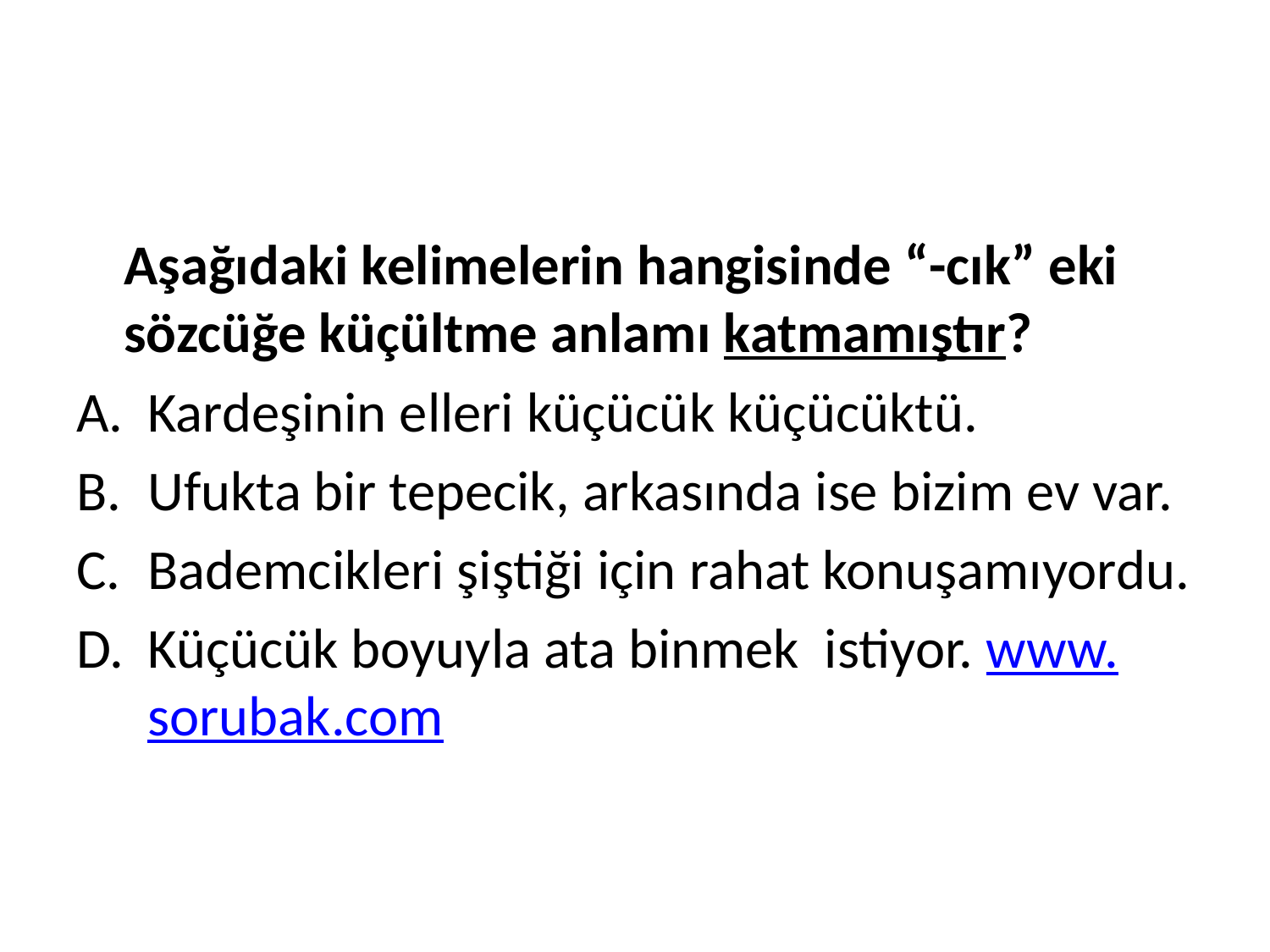

#
	Aşağıdaki kelimelerin hangisinde “-cık” eki sözcüğe küçültme anlamı katmamıştır?
Kardeşinin elleri küçücük küçücüktü.
Ufukta bir tepecik, arkasında ise bizim ev var.
Bademcikleri şiştiği için rahat konuşamıyordu.
Küçücük boyuyla ata binmek  istiyor. www.sorubak.com